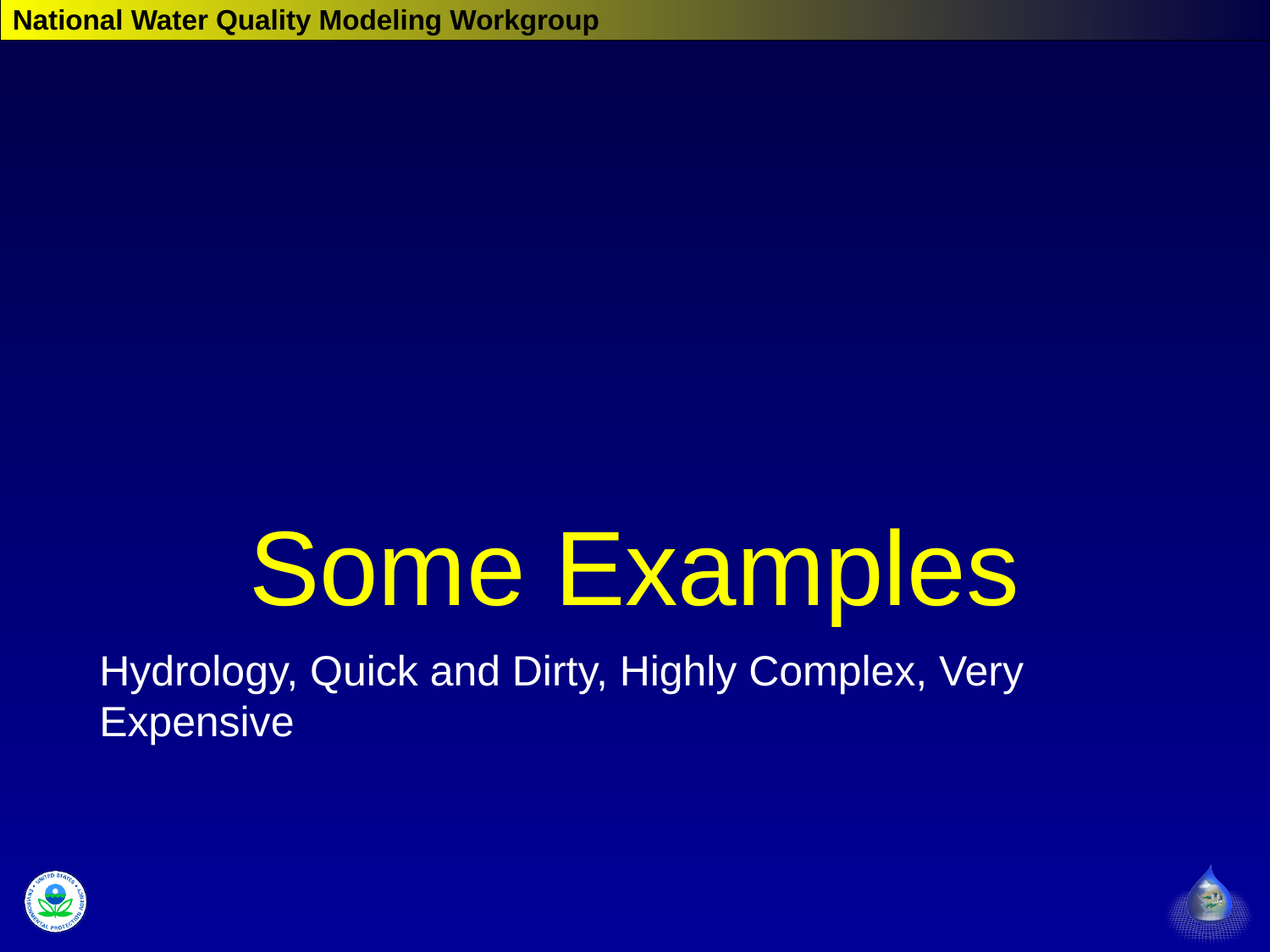

# Some Examples
Hydrology, Quick and Dirty, Highly Complex, Very Expensive